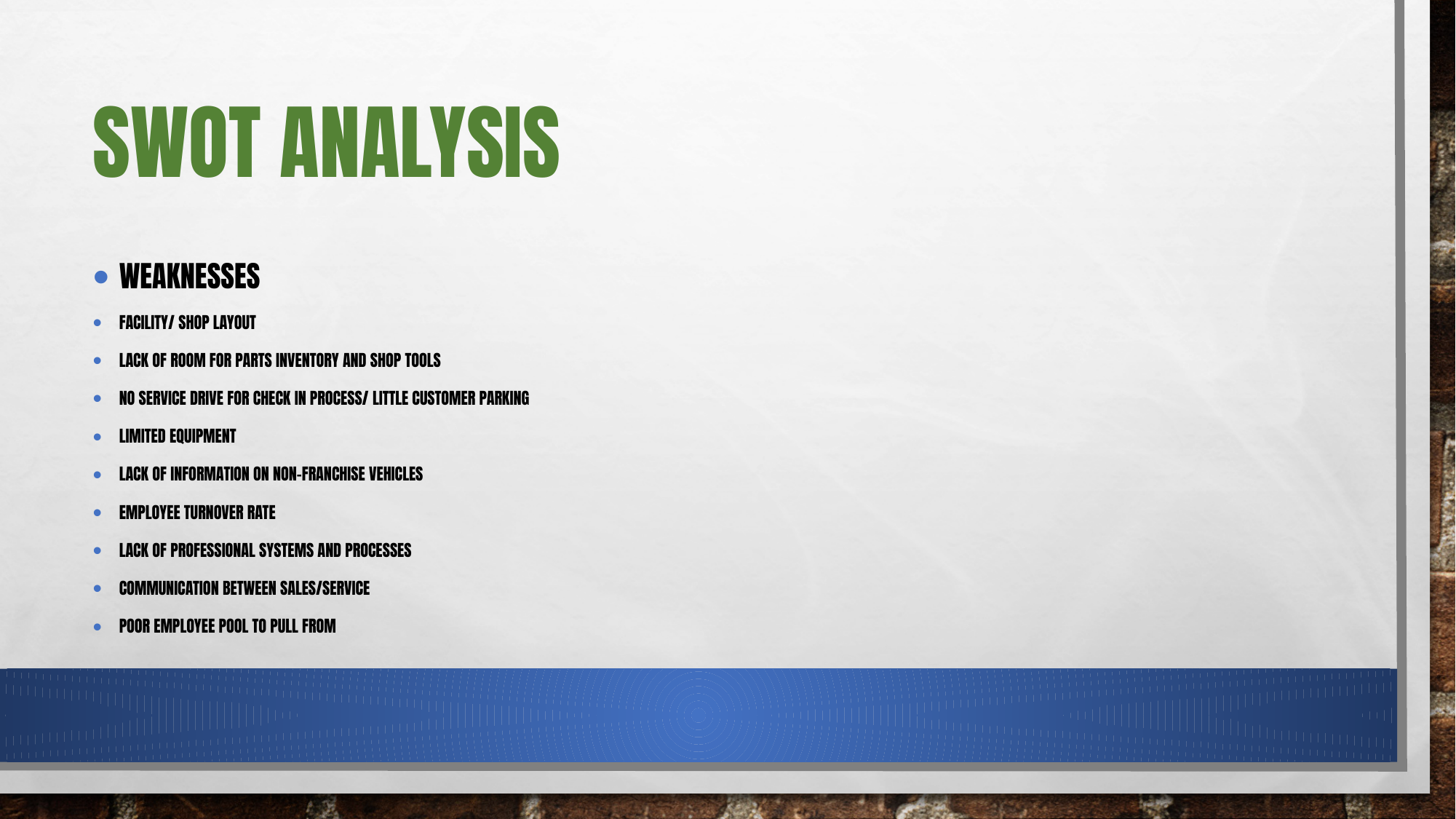

# SWOT Analysis
Weaknesses
Facility/ shop layout
Lack of room for parts inventory and shop tools
no service drive for check in process/ little customer parking
Limited equipment
Lack of information on non-franchise vehicles
Employee turnover rate
Lack of professional systems and processes
Communication between sales/service
Poor employee pool to pull from